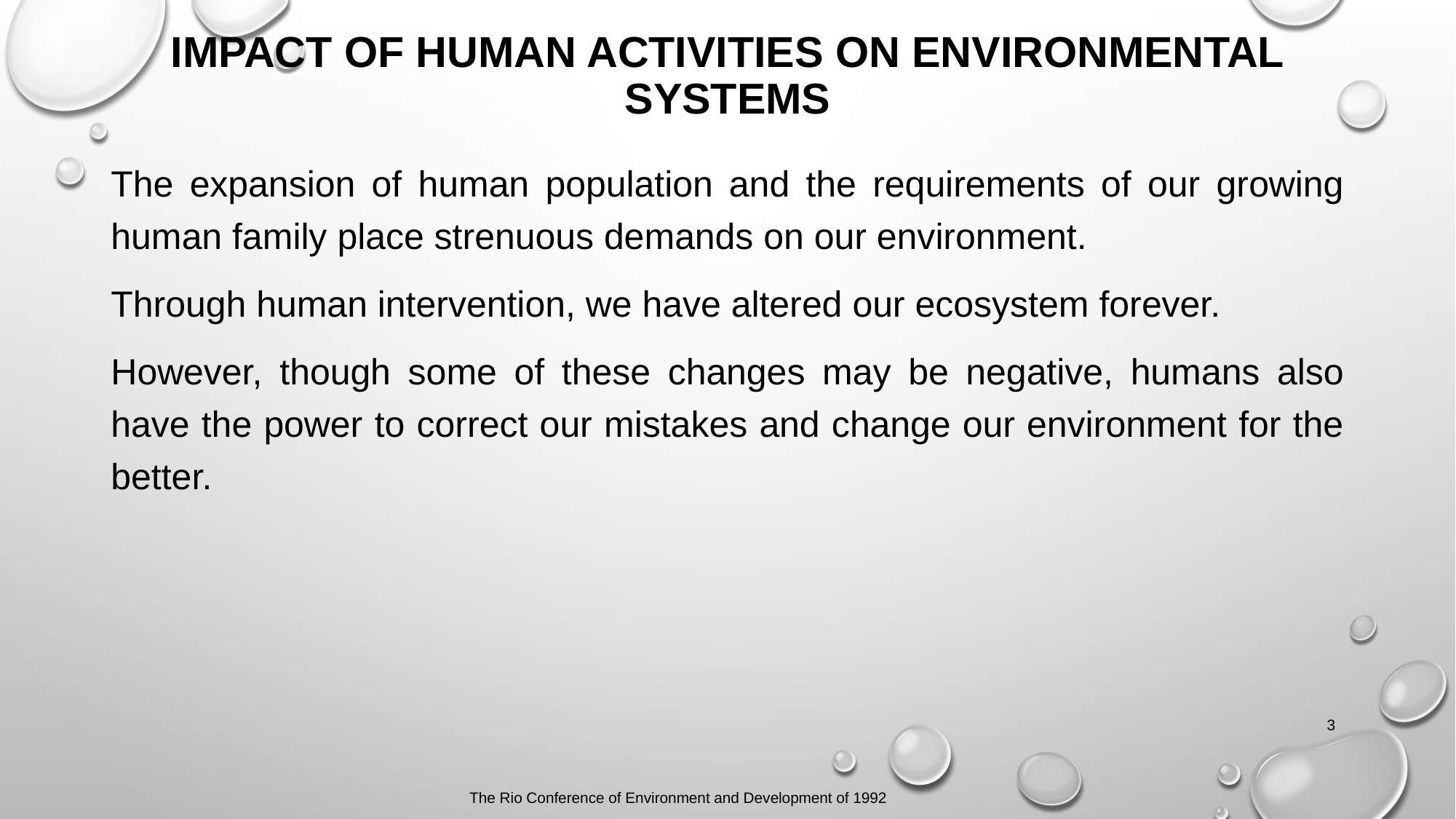

# Impact of human activities on environmental systems
The expansion of human population and the requirements of our growing human family place strenuous demands on our environment.
Through human intervention, we have altered our ecosystem forever.
However, though some of these changes may be negative, humans also have the power to correct our mistakes and change our environment for the better.
3
The Rio Conference of Environment and Development of 1992